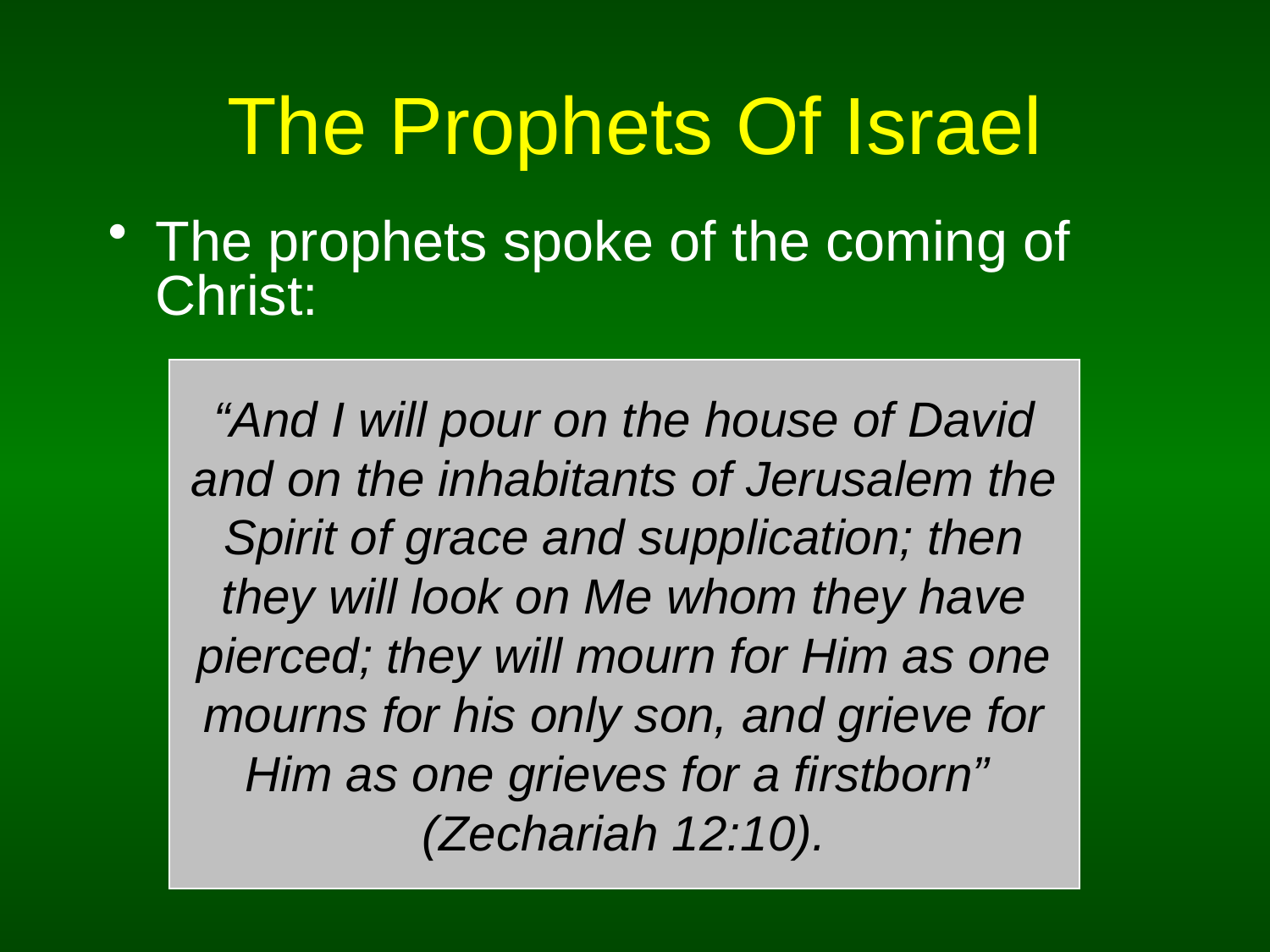

# The Prophets Of Israel
The prophets spoke of the coming of Christ:
“And I will pour on the house of David and on the inhabitants of Jerusalem the Spirit of grace and supplication; then they will look on Me whom they have pierced; they will mourn for Him as one mourns for his only son, and grieve for Him as one grieves for a firstborn”  (Zechariah 12:10).